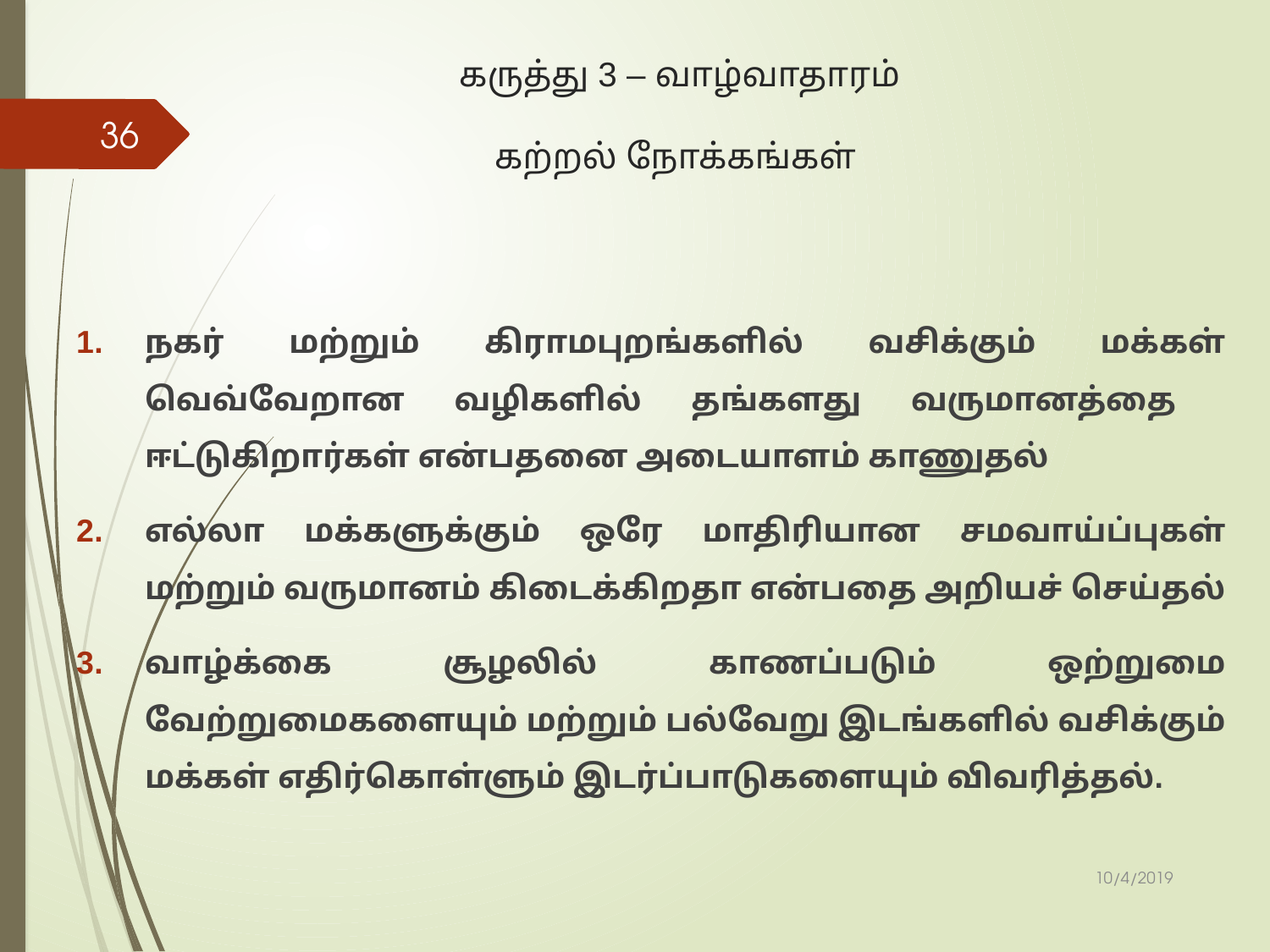

# கருத்து 3 – வாழ்வாதாரம் கற்றல் நோக்கங்கள்
36
நகர் மற்றும் கிராமபுறங்களில் வசிக்கும் மக்கள் வெவ்வேறான வழிகளில் தங்களது வருமானத்தை  ஈட்டுகிறார்கள் என்பதனை அடையாளம் காணுதல்
எல்லா மக்களுக்கும் ஒரே மாதிரியான சமவாய்ப்புகள் மற்றும் வருமானம் கிடைக்கிறதா என்பதை அறியச் செய்தல்
வாழ்க்கை சூழலில் காணப்படும் ஒற்றுமை வேற்றுமைகளையும் மற்றும் பல்வேறு இடங்களில் வசிக்கும் மக்கள் எதிர்கொள்ளும் இடர்ப்பாடுகளையும் விவரித்தல்.

10/4/2019